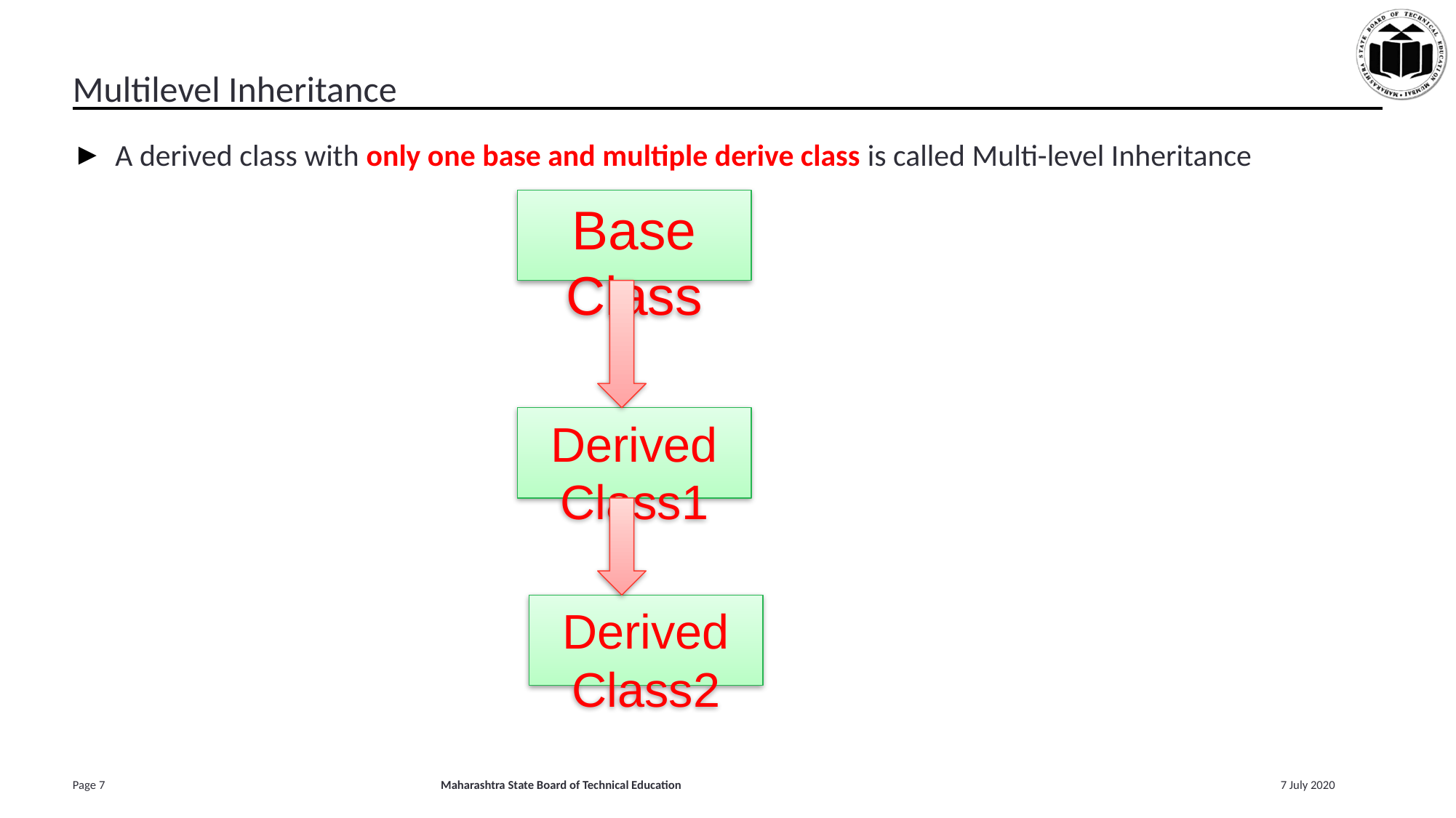

# Multilevel Inheritance
A derived class with only one base and multiple derive class is called Multi-level Inheritance

Base Class

Derived Class1

Derived Class2